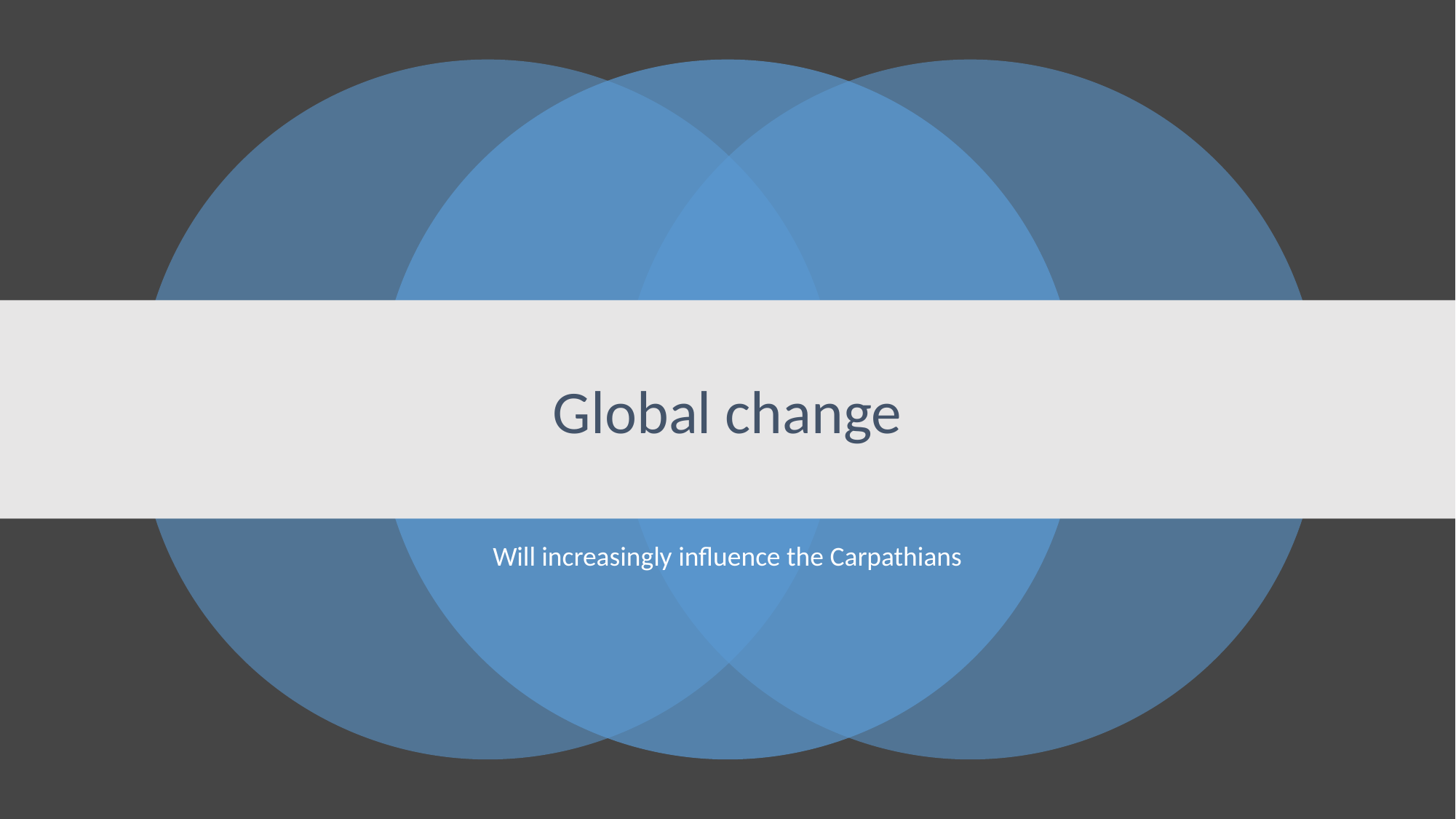

# Global change
Will increasingly influence the Carpathians